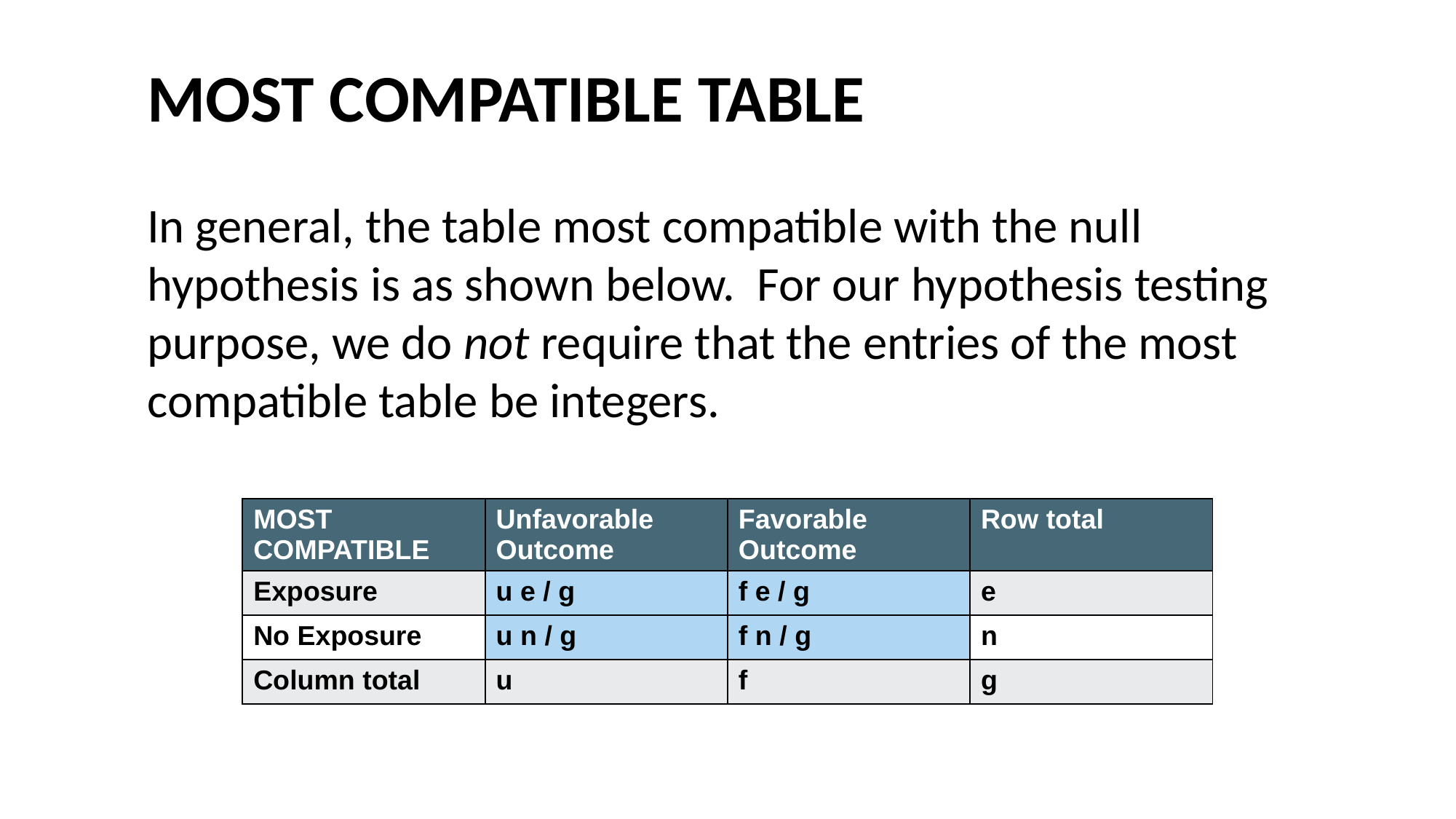

#
MOST COMPATIBLE TABLE

In general, the table most compatible with the null hypothesis is as shown below.  For our hypothesis testing purpose, we do not require that the entries of the most compatible table be integers.

| MOST COMPATIBLE | Unfavorable Outcome | Favorable Outcome | Row total |
| --- | --- | --- | --- |
| Exposure | u e / g | f e / g | e |
| No Exposure | u n / g | f n / g | n |
| Column total | u | f | g |